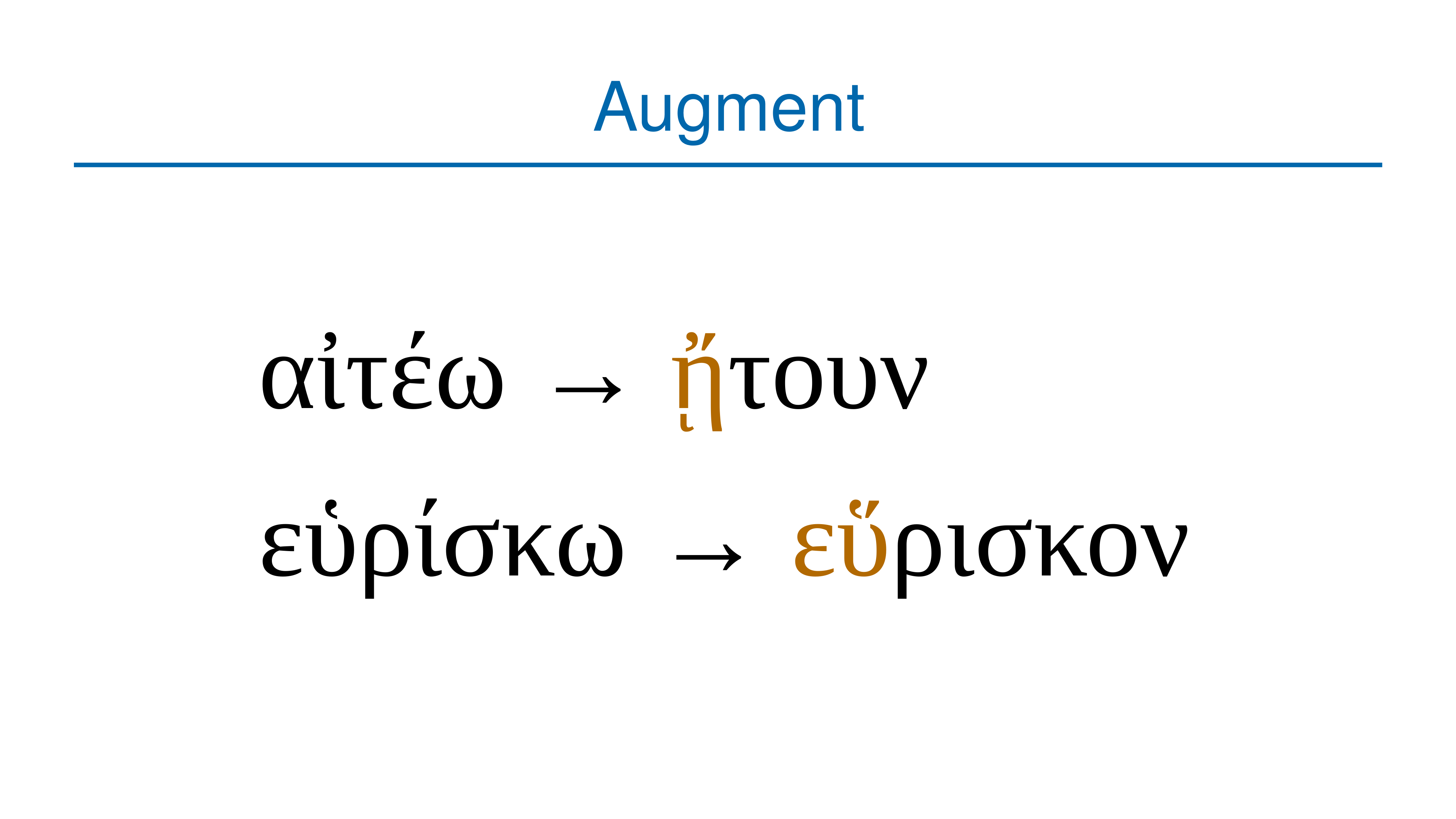

# Augment
αἰτέω → ᾔτουν
εὑρίσκω → εὕρισκον